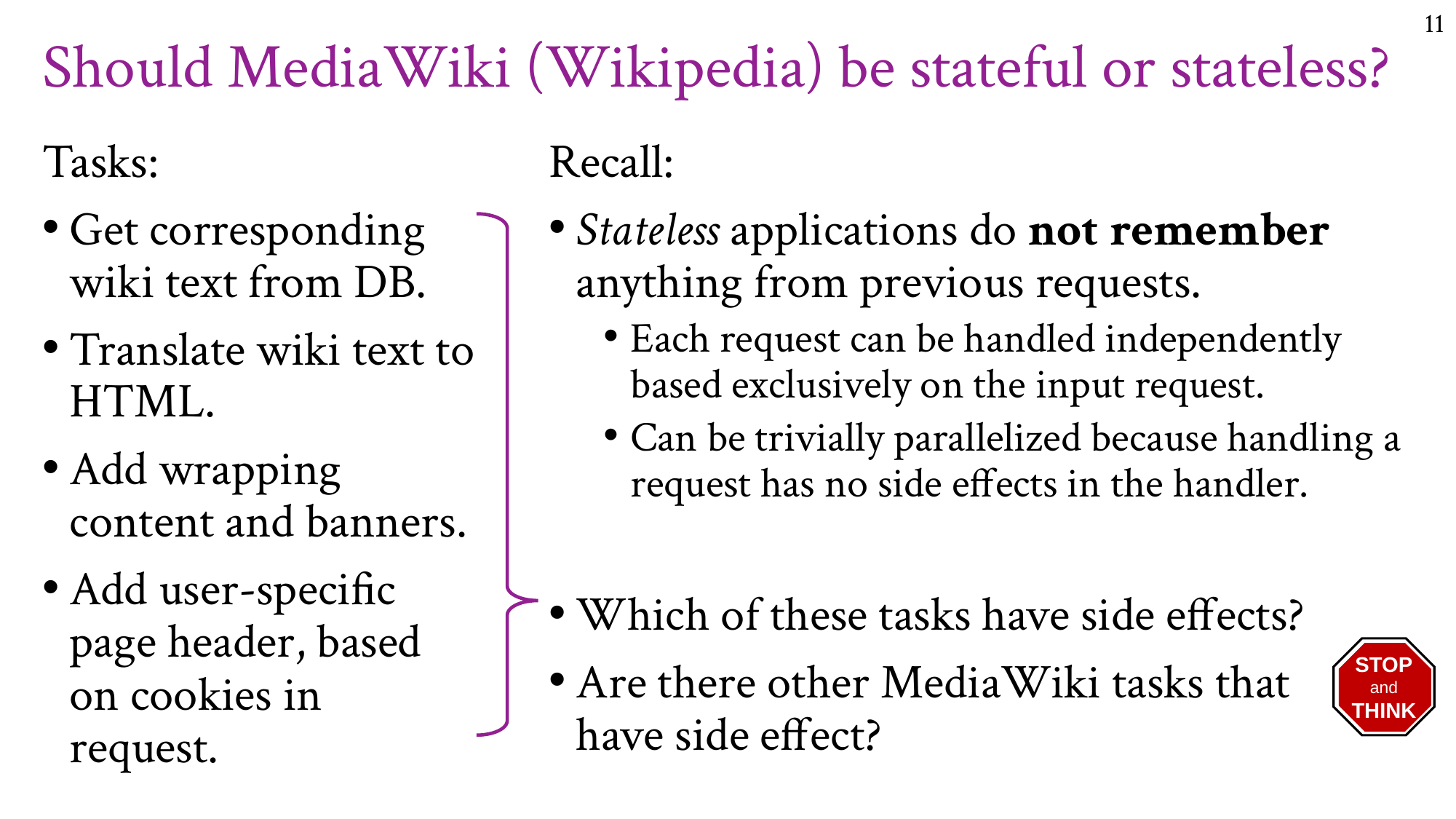

11
# Should MediaWiki (Wikipedia) be stateful or stateless?
Tasks:
Get corresponding wiki text from DB.
Translate wiki text to HTML.
Add wrapping content and banners.
Add user-specific page header, based on cookies in request.

Recall:
Stateless applications do not remember anything from previous requests.
Each request can be handled independently based exclusively on the input request.
Can be trivially parallelized because handling a request has no side effects in the handler.

Which of these tasks have side effects?
Are there other MediaWiki tasks that
have side effect?

STOP
and
THINK